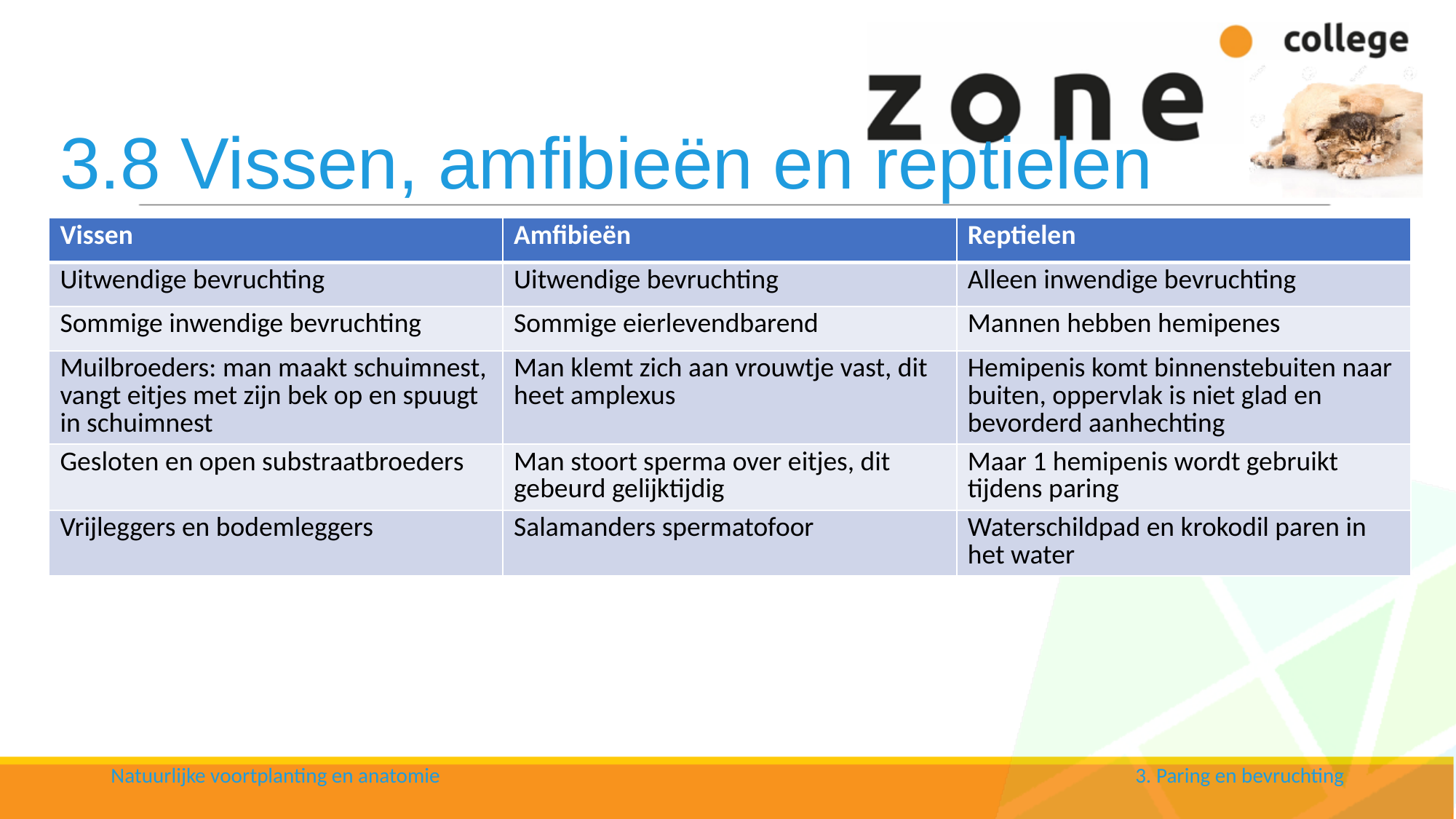

# 3.8 Vissen, amfibieën en reptielen
| Vissen | Amfibieën | Reptielen |
| --- | --- | --- |
| Uitwendige bevruchting | Uitwendige bevruchting | Alleen inwendige bevruchting |
| Sommige inwendige bevruchting | Sommige eierlevendbarend | Mannen hebben hemipenes |
| Muilbroeders: man maakt schuimnest, vangt eitjes met zijn bek op en spuugt in schuimnest | Man klemt zich aan vrouwtje vast, dit heet amplexus | Hemipenis komt binnenstebuiten naar buiten, oppervlak is niet glad en bevorderd aanhechting |
| Gesloten en open substraatbroeders | Man stoort sperma over eitjes, dit gebeurd gelijktijdig | Maar 1 hemipenis wordt gebruikt tijdens paring |
| Vrijleggers en bodemleggers | Salamanders spermatofoor | Waterschildpad en krokodil paren in het water |
Natuurlijke voortplanting en anatomie
3. Paring en bevruchting